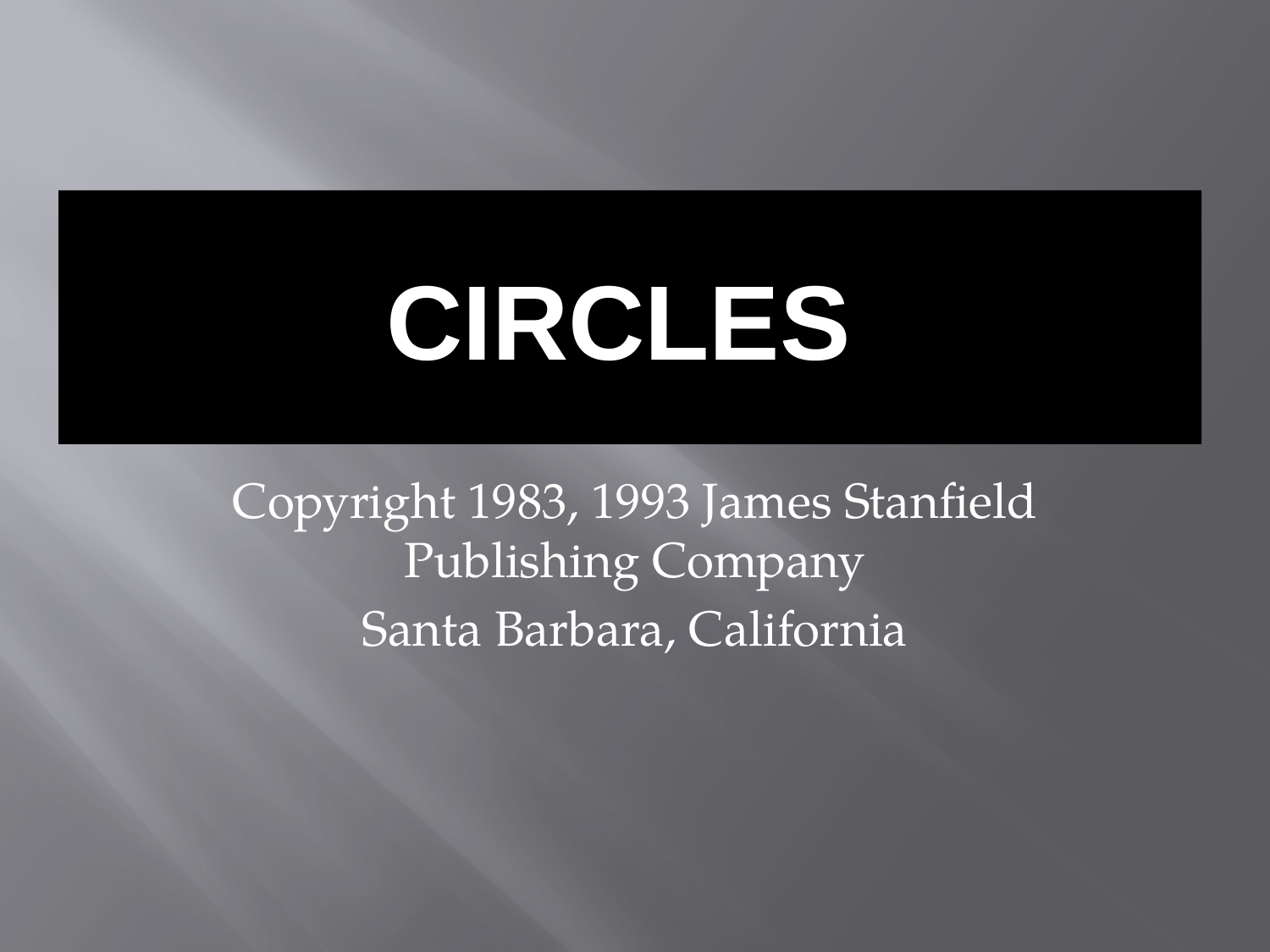

# CIRCLES
Copyright 1983, 1993 James Stanfield Publishing Company
Santa Barbara, California